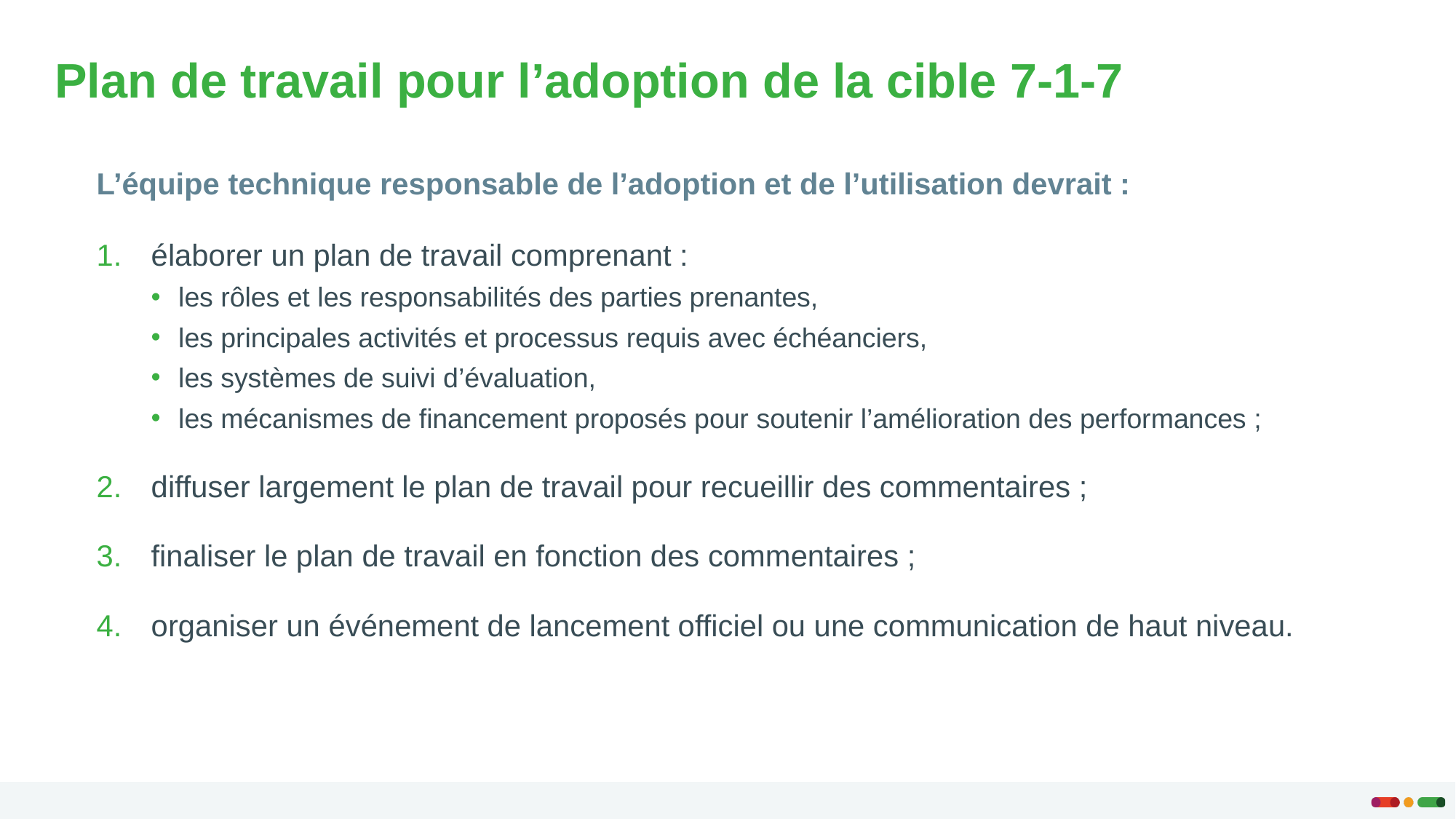

# Plan de travail pour l’adoption de la cible 7-1-7
L’équipe technique responsable de l’adoption et de l’utilisation devrait :

élaborer un plan de travail comprenant :
les rôles et les responsabilités des parties prenantes,
les principales activités et processus requis avec échéanciers,
les systèmes de suivi d’évaluation,
les mécanismes de financement proposés pour soutenir l’amélioration des performances ;
diffuser largement le plan de travail pour recueillir des commentaires ;
finaliser le plan de travail en fonction des commentaires ;
organiser un événement de lancement officiel ou une communication de haut niveau.